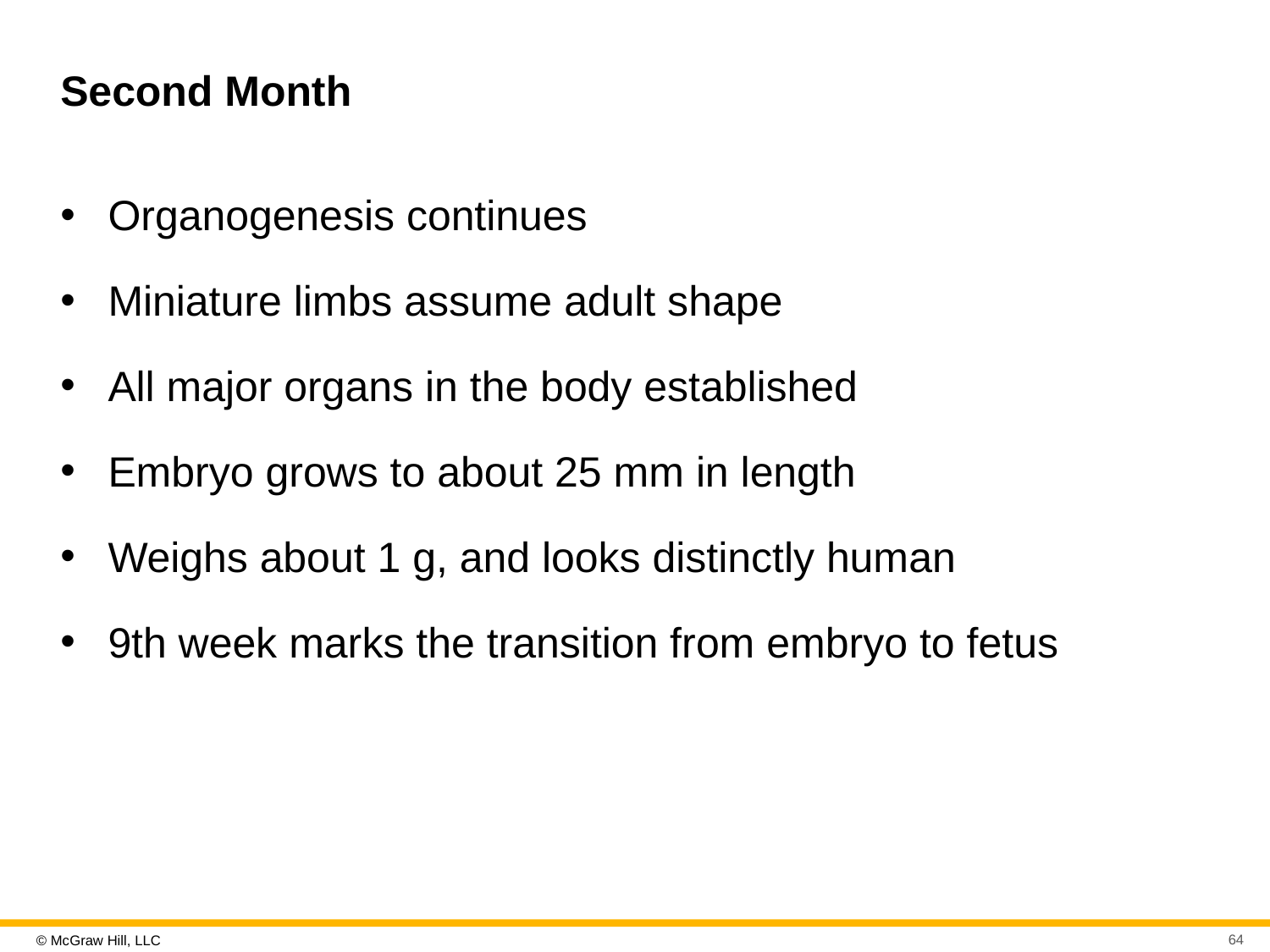

# Second Month
Organogenesis continues
Miniature limbs assume adult shape
All major organs in the body established
Embryo grows to about 25 mm in length
Weighs about 1 g, and looks distinctly human
9th week marks the transition from embryo to fetus
64